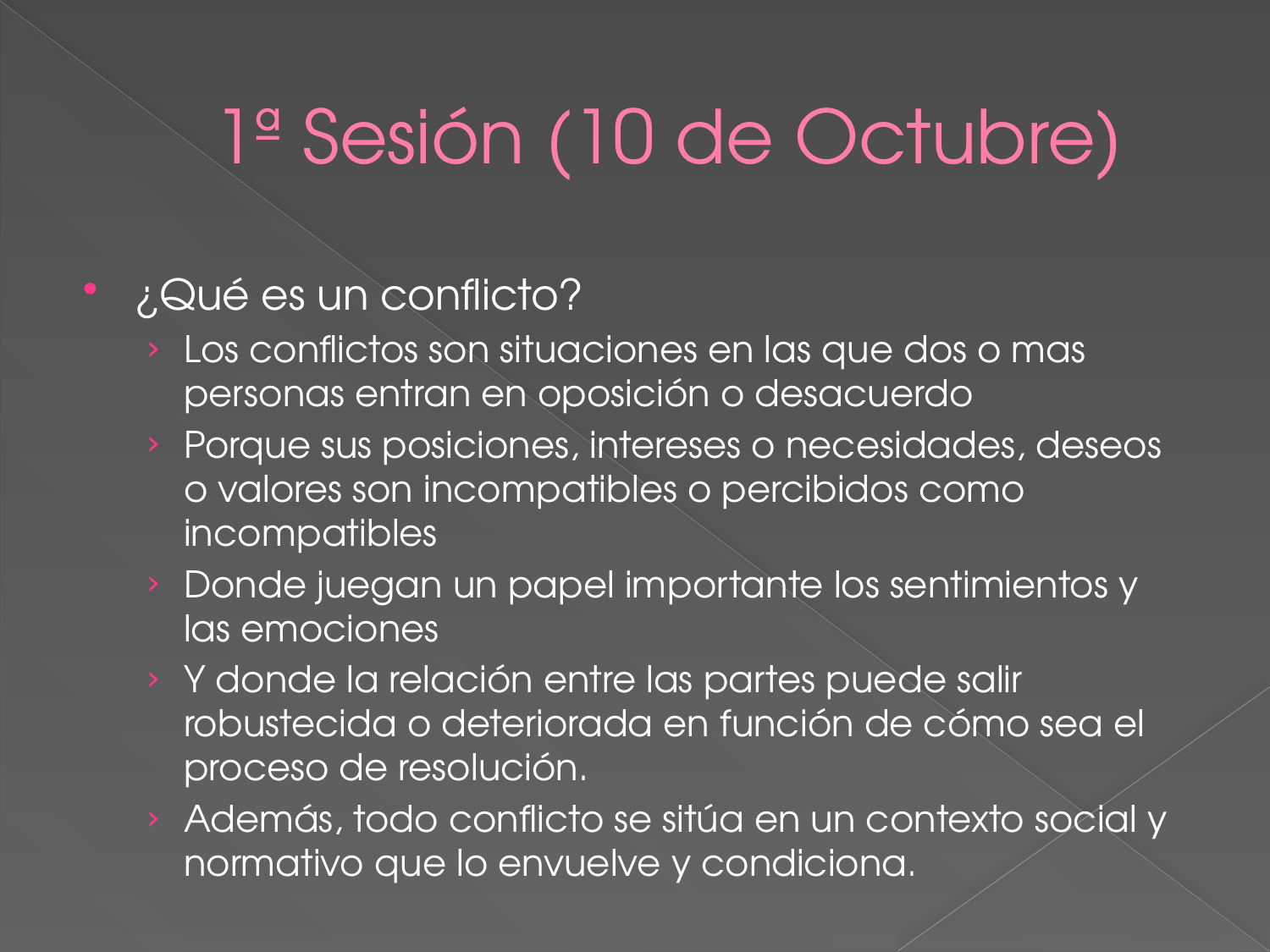

# 1ª Sesión (10 de Octubre)
¿Qué es un conflicto?
Los conflictos son situaciones en las que dos o mas personas entran en oposición o desacuerdo
Porque sus posiciones, intereses o necesidades, deseos o valores son incompatibles o percibidos como incompatibles
Donde juegan un papel importante los sentimientos y las emociones
Y donde la relación entre las partes puede salir robustecida o deteriorada en función de cómo sea el proceso de resolución.
Además, todo conflicto se sitúa en un contexto social y normativo que lo envuelve y condiciona.